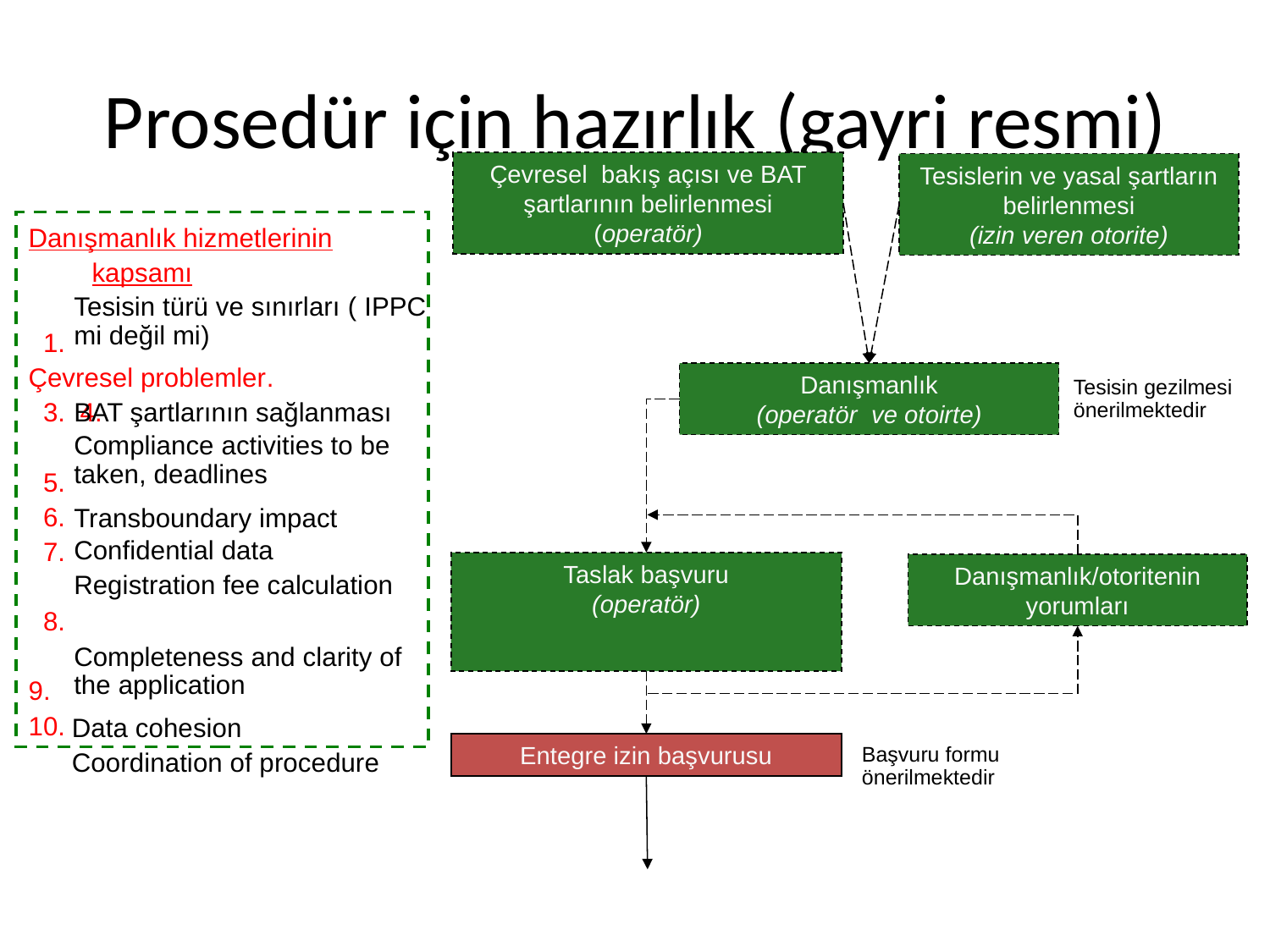

# Prosedür için hazırlık (gayri resmi)

Çevresel  bakış açısı ve BAT şartlarının belirlenmesi (operatör)
Tesislerin ve yasal şartların belirlenmesi
(izin veren otorite)
Danışmanlık hizmetlerinin kapsamı

  1.
Çevresel problemler.
  3.  4.

  5.
  6.
  7.

  8.

9.
10.
Tesisin türü ve sınırları ( IPPC mi değil mi)

Danışmanlık
(operatör  ve otoirte)
Tesisin gezilmesi önerilmektedir
BAT şartlarının sağlanması

Compliance activities to be taken, deadlines
Transboundary impact
Confidential data
Taslak başvuru
(operatör)
Danışmanlık/otoritenin yorumları
Registration fee calculation
Completeness and clarity of the application
Data cohesion
Entegre izin başvurusu
Coordination of procedure
Başvuru formu önerilmektedir